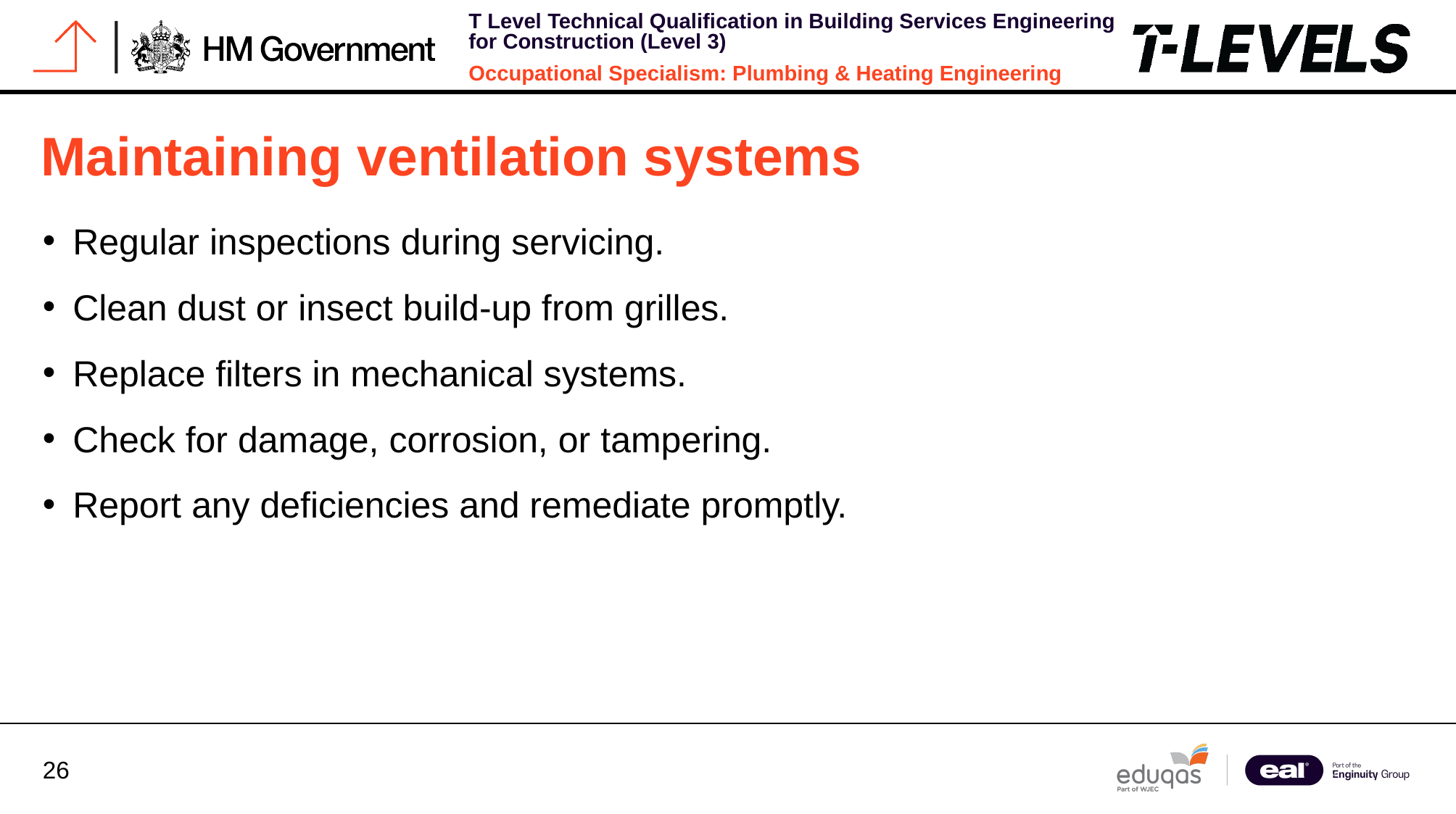

# Maintaining ventilation systems
Regular inspections during servicing.
Clean dust or insect build-up from grilles.
Replace filters in mechanical systems.
Check for damage, corrosion, or tampering.
Report any deficiencies and remediate promptly.